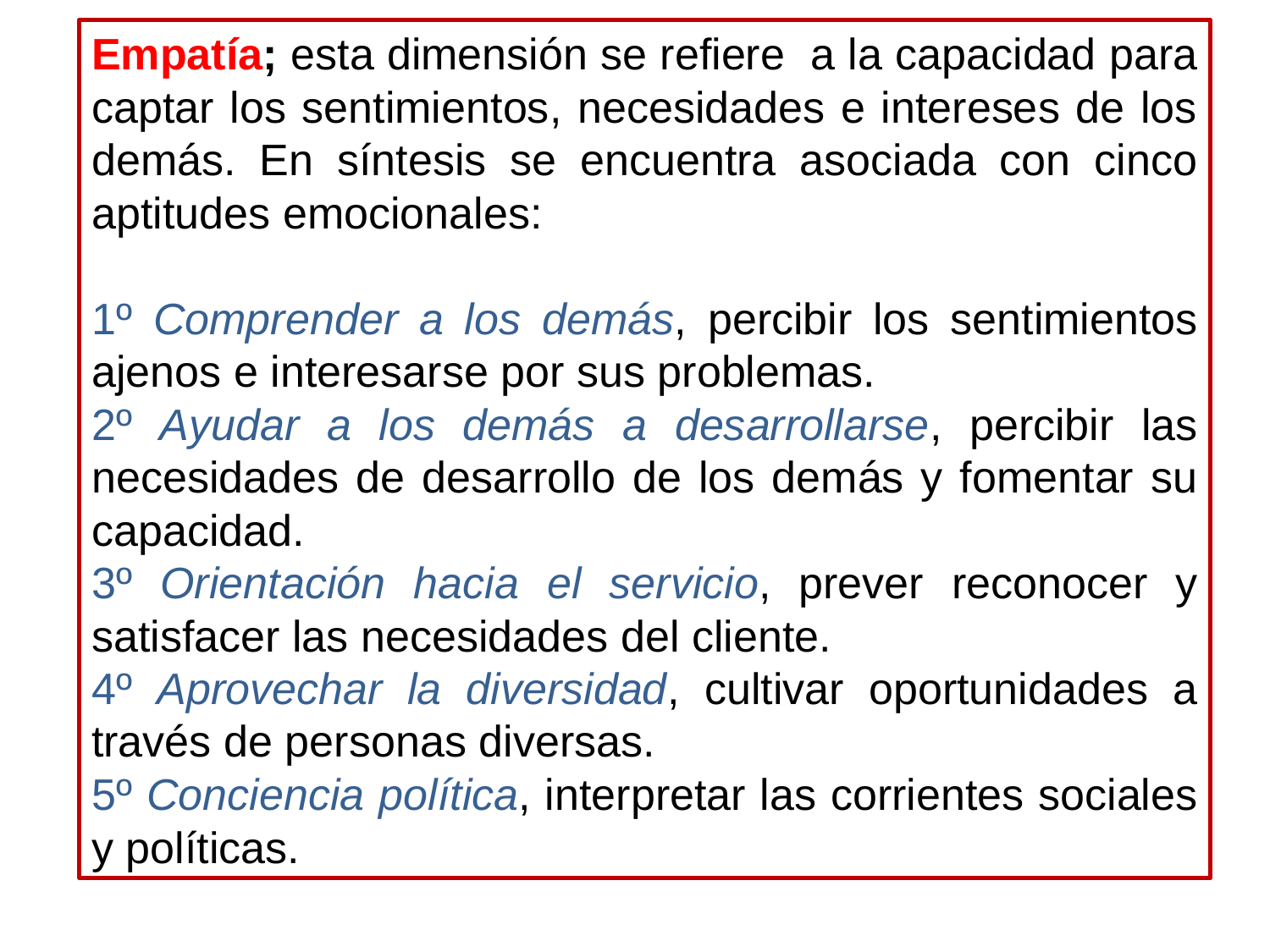

Empatía; esta dimensión se refiere  a la capacidad para captar los sentimientos, necesidades e intereses de los demás. En síntesis se encuentra asociada con cinco aptitudes emocionales:

1º Comprender a los demás, percibir los sentimientos ajenos e interesarse por sus problemas.
2º Ayudar a los demás a desarrollarse, percibir las necesidades de desarrollo de los demás y fomentar su capacidad.
3º Orientación hacia el servicio, prever reconocer y satisfacer las necesidades del cliente.
4º Aprovechar la diversidad, cultivar oportunidades a través de personas diversas.
5º Conciencia política, interpretar las corrientes sociales y políticas.